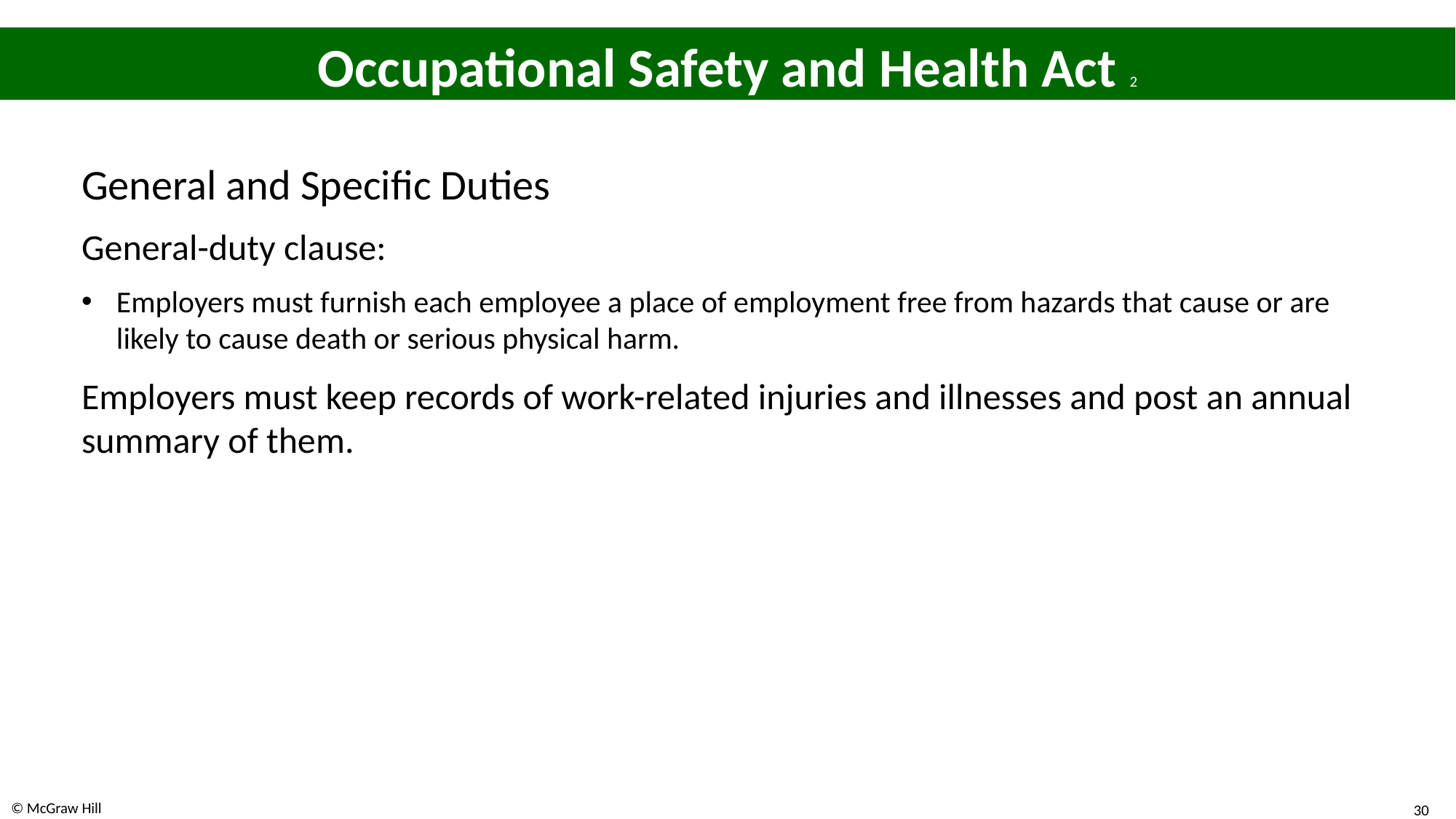

# Occupational Safety and Health Act 2
General and Specific Duties
General-duty clause:
Employers must furnish each employee a place of employment free from hazards that cause or are likely to cause death or serious physical harm.
Employers must keep records of work-related injuries and illnesses and post an annual summary of them.